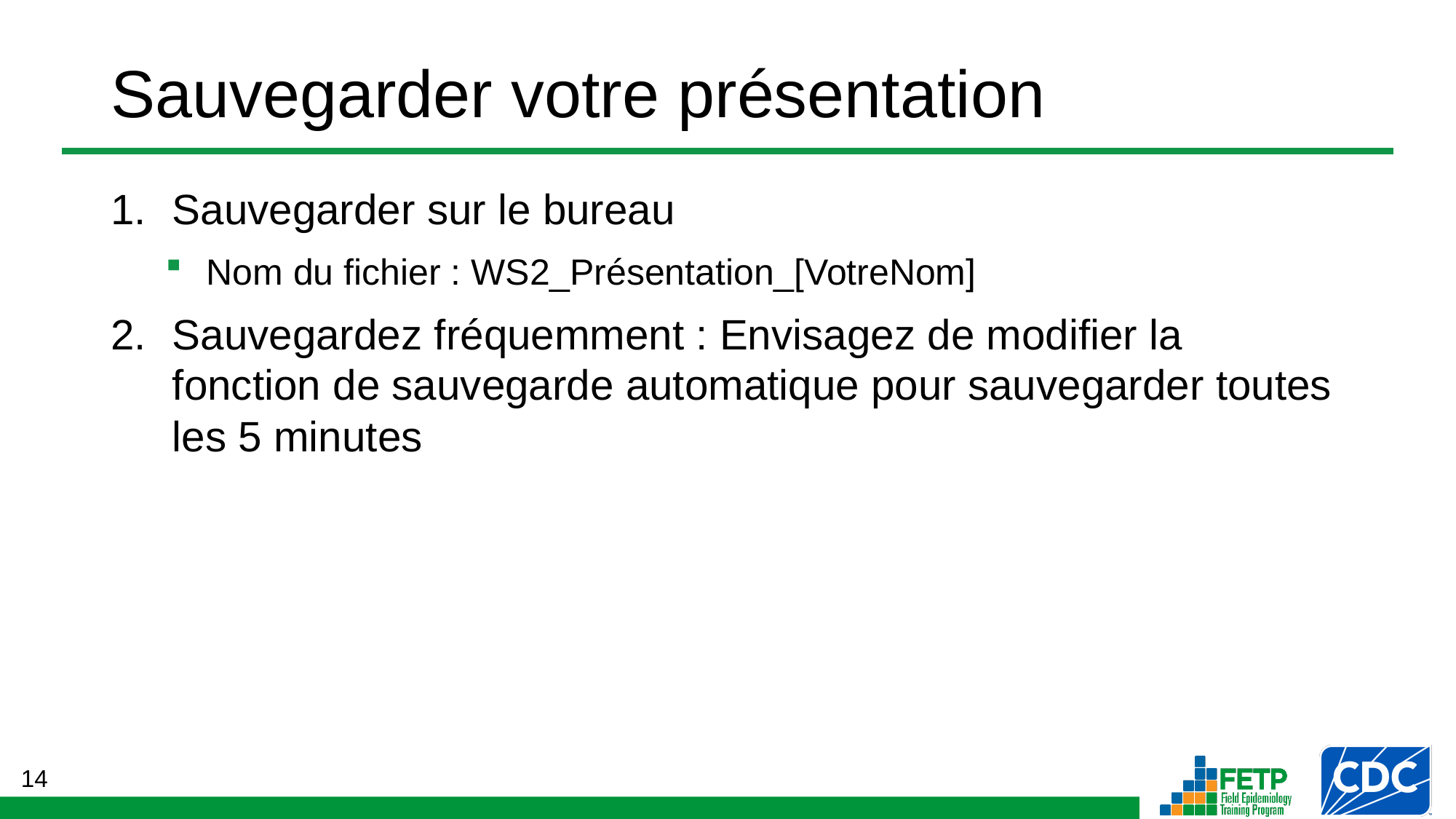

# Sauvegarder votre présentation
Sauvegarder sur le bureau
Nom du fichier : WS2_Présentation_[VotreNom]
Sauvegardez fréquemment : Envisagez de modifier la fonction de sauvegarde automatique pour sauvegarder toutes les 5 minutes